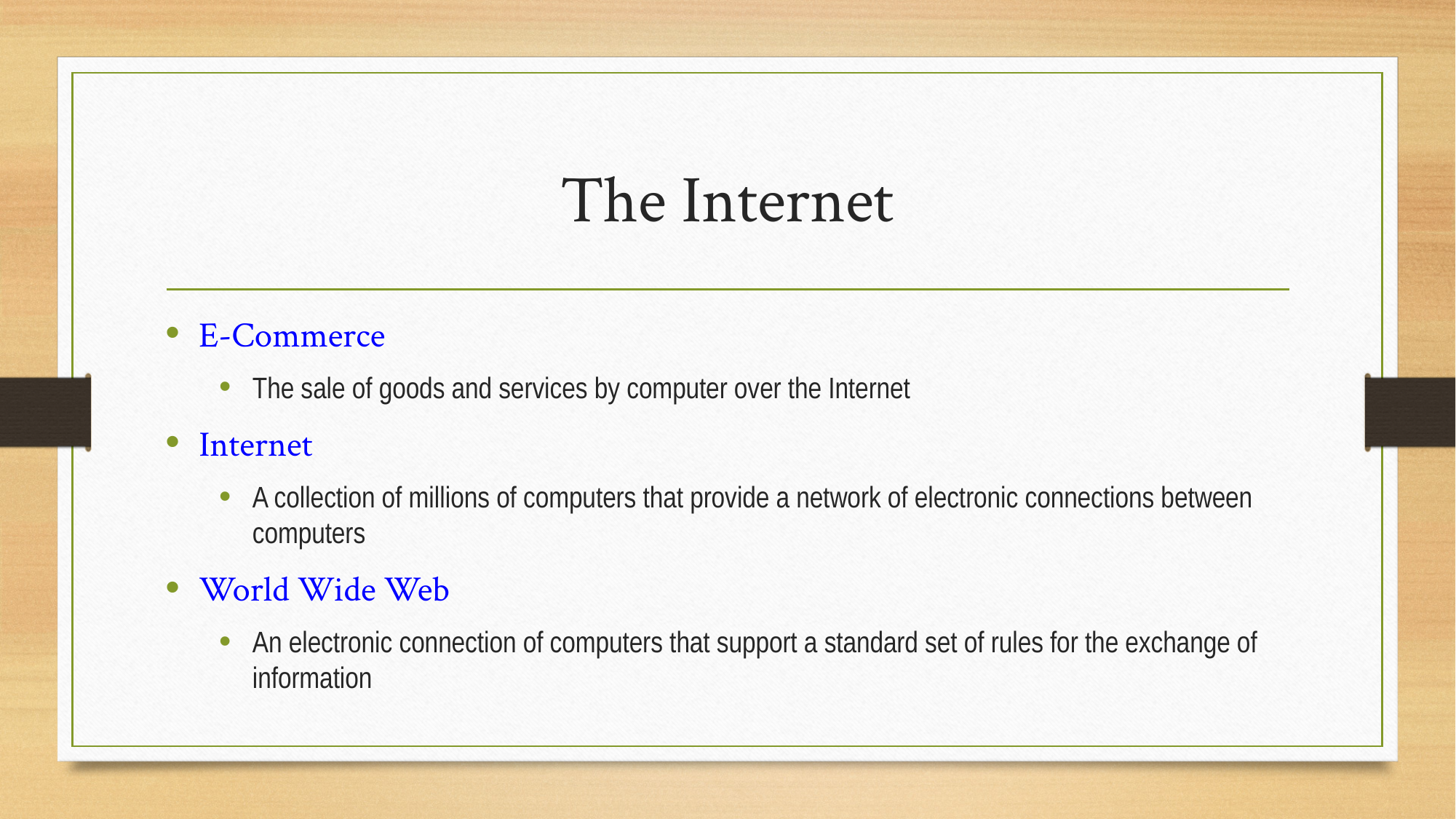

# The Internet
E-Commerce
The sale of goods and services by computer over the Internet
Internet
A collection of millions of computers that provide a network of electronic connections between computers
World Wide Web
An electronic connection of computers that support a standard set of rules for the exchange of information